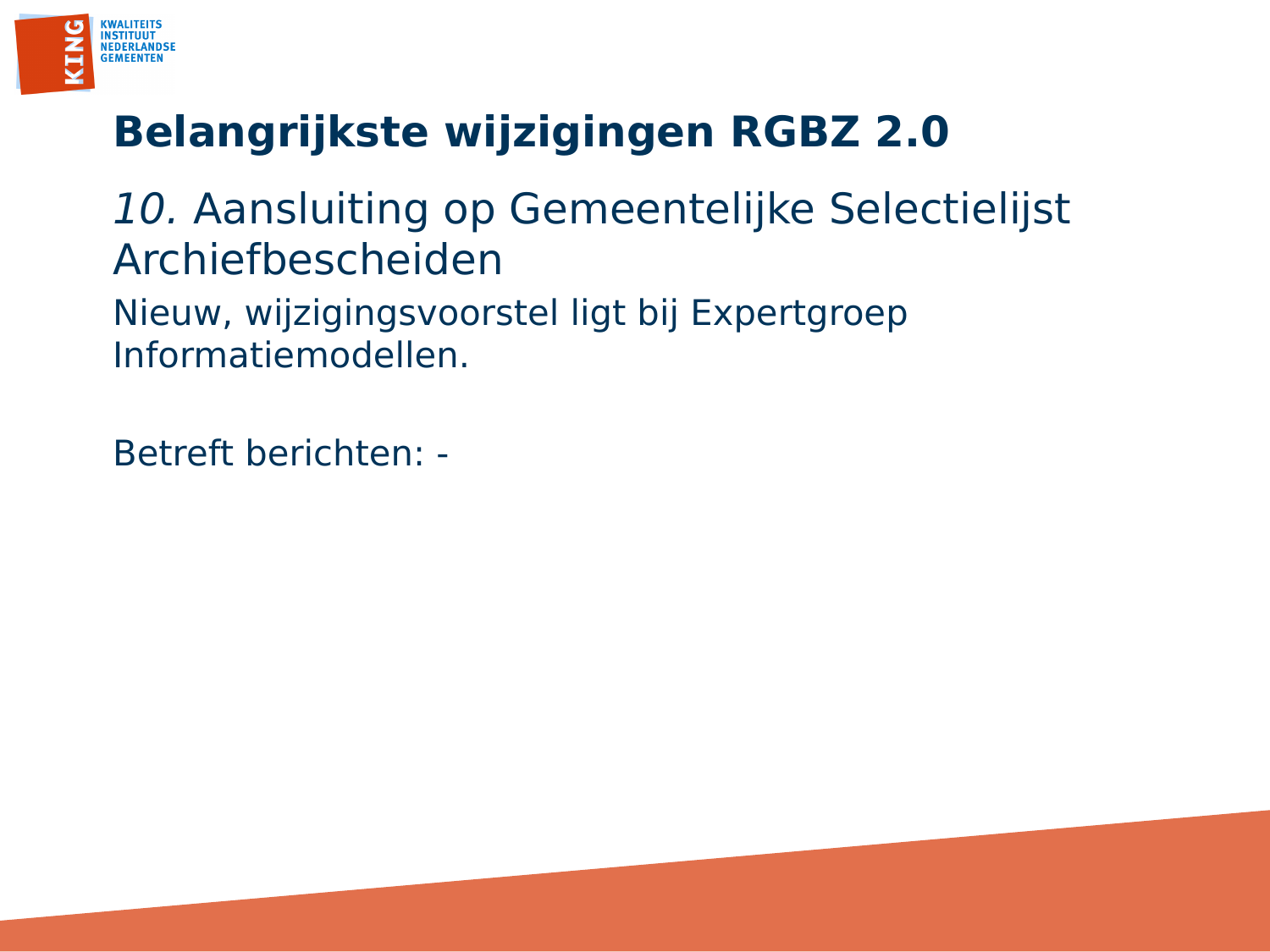

# Belangrijkste wijzigingen RGBZ 2.0
10. Aansluiting op Gemeentelijke Selectielijst Archiefbescheiden
Nieuw, wijzigingsvoorstel ligt bij Expertgroep Informatiemodellen.

Betreft berichten: -